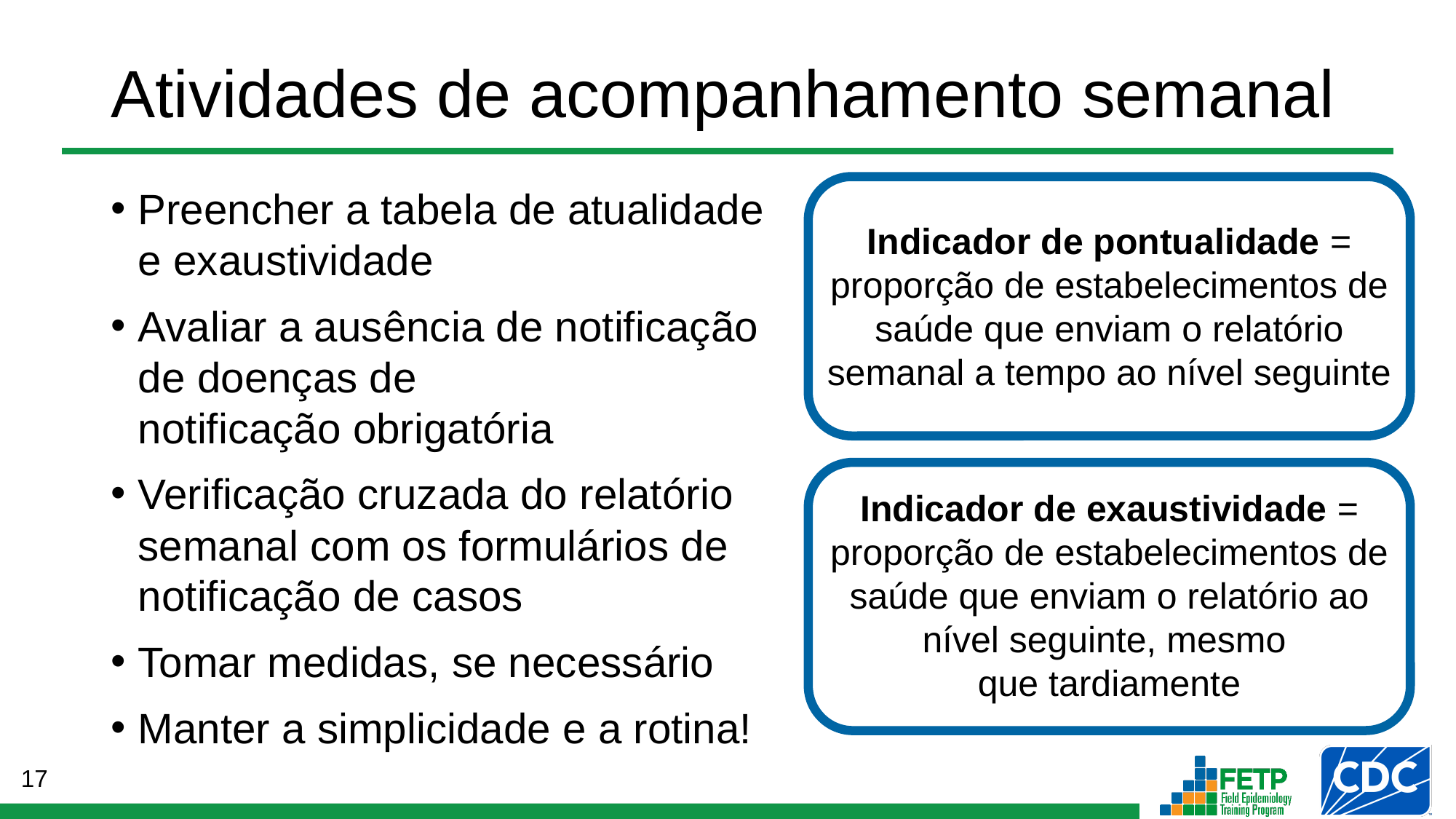

# Atividades de acompanhamento semanal

Preencher a tabela de atualidade e exaustividade
Avaliar a ausência de notificação de doenças de
notificação obrigatória
Verificação cruzada do relatório semanal com os formulários de notificação de casos
Tomar medidas, se necessário
Manter a simplicidade e a rotina!
Indicador de pontualidade = proporção de estabelecimentos de saúde que enviam o relatório semanal a tempo ao nível seguinte

Indicador de exaustividade = proporção de estabelecimentos de saúde que enviam o relatório ao nível seguinte, mesmo
que tardiamente